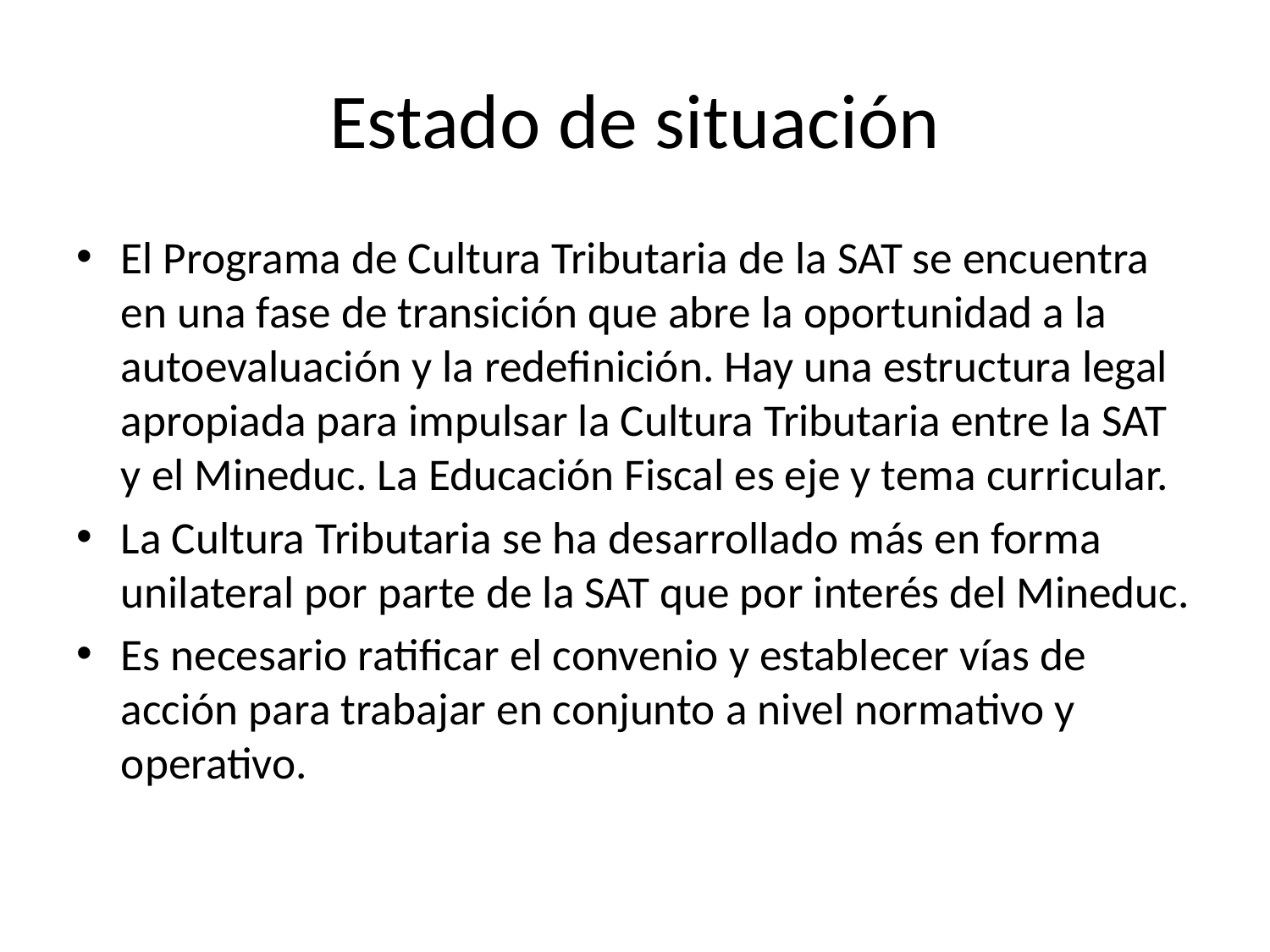

# Estado de situación
El Programa de Cultura Tributaria de la SAT se encuentra en una fase de transición que abre la oportunidad a la autoevaluación y la redefinición. Hay una estructura legal apropiada para impulsar la Cultura Tributaria entre la SAT y el Mineduc. La Educación Fiscal es eje y tema curricular.
La Cultura Tributaria se ha desarrollado más en forma unilateral por parte de la SAT que por interés del Mineduc.
Es necesario ratificar el convenio y establecer vías de acción para trabajar en conjunto a nivel normativo y operativo.